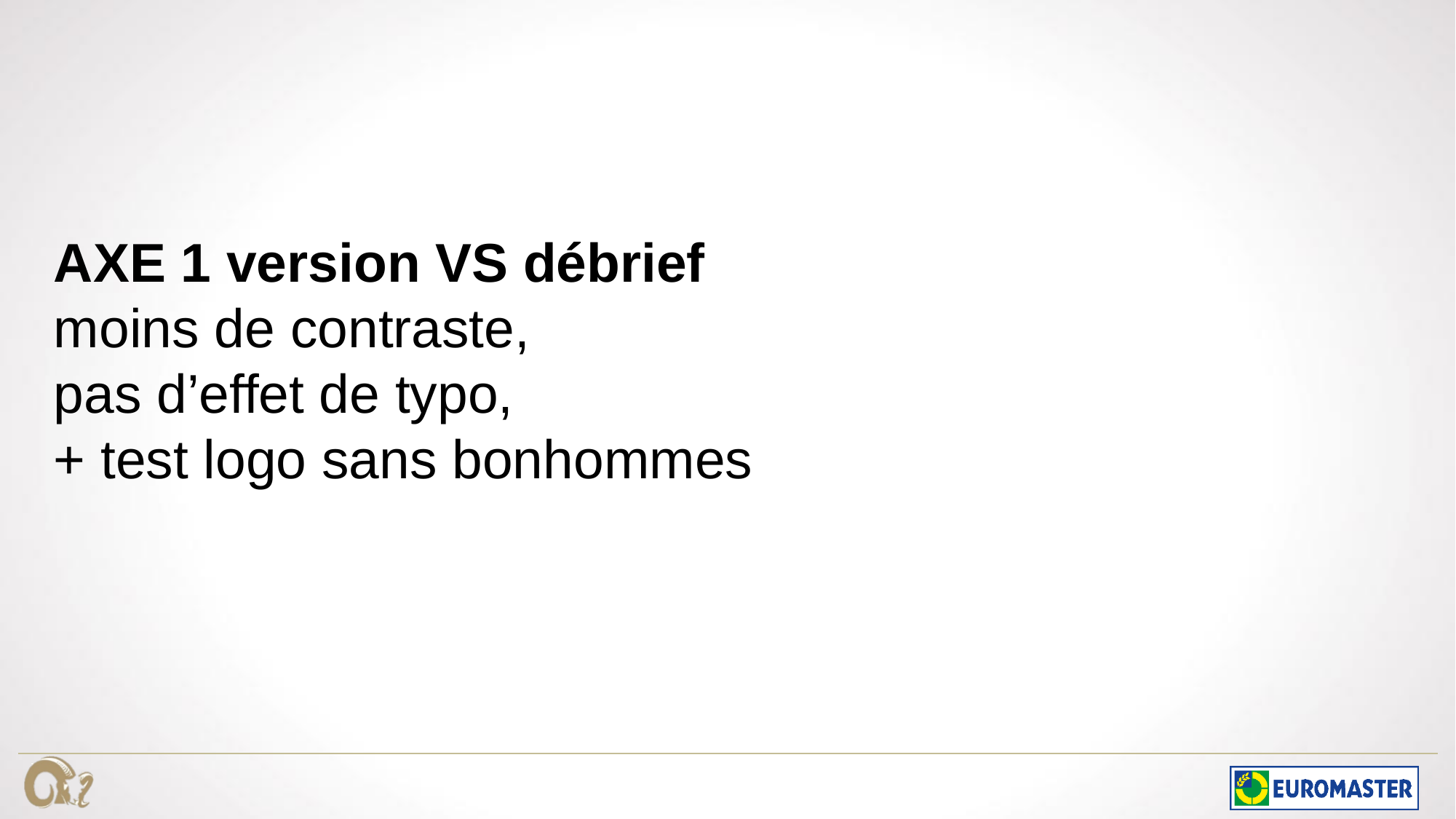

# AXE 1 version VS débrief moins de contraste, pas d’effet de typo, + test logo sans bonhommes